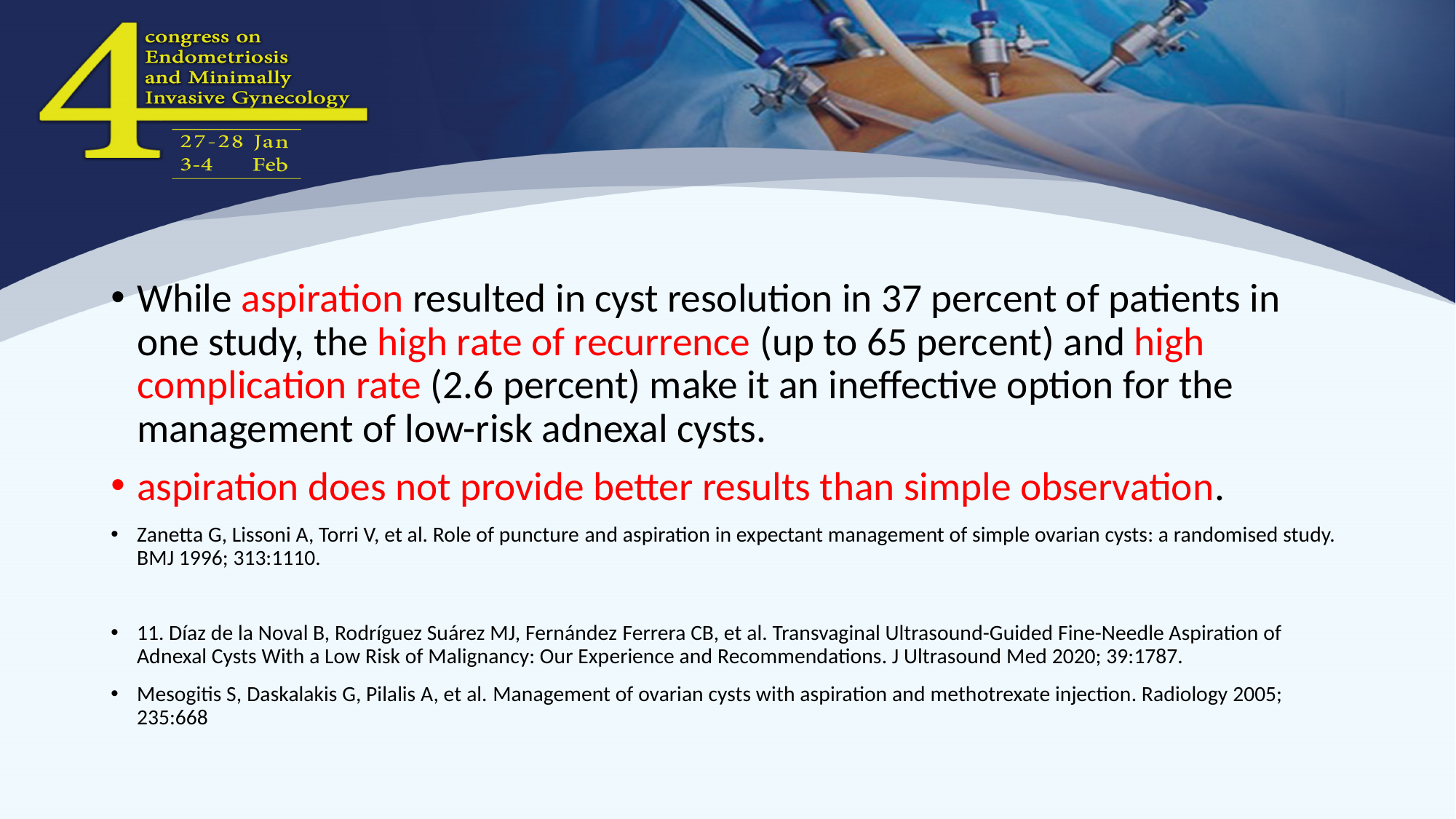

#
While aspiration resulted in cyst resolution in 37 percent of patients in one study, the high rate of recurrence (up to 65 percent) and high complication rate (2.6 percent) make it an ineffective option for the management of low-risk adnexal cysts.
aspiration does not provide better results than simple observation.
Zanetta G, Lissoni A, Torri V, et al. Role of puncture and aspiration in expectant management of simple ovarian cysts: a randomised study. BMJ 1996; 313:1110.

11. Díaz de la Noval B, Rodríguez Suárez MJ, Fernández Ferrera CB, et al. Transvaginal Ultrasound-Guided Fine-Needle Aspiration of Adnexal Cysts With a Low Risk of Malignancy: Our Experience and Recommendations. J Ultrasound Med 2020; 39:1787.
Mesogitis S, Daskalakis G, Pilalis A, et al. Management of ovarian cysts with aspiration and methotrexate injection. Radiology 2005; 235:668